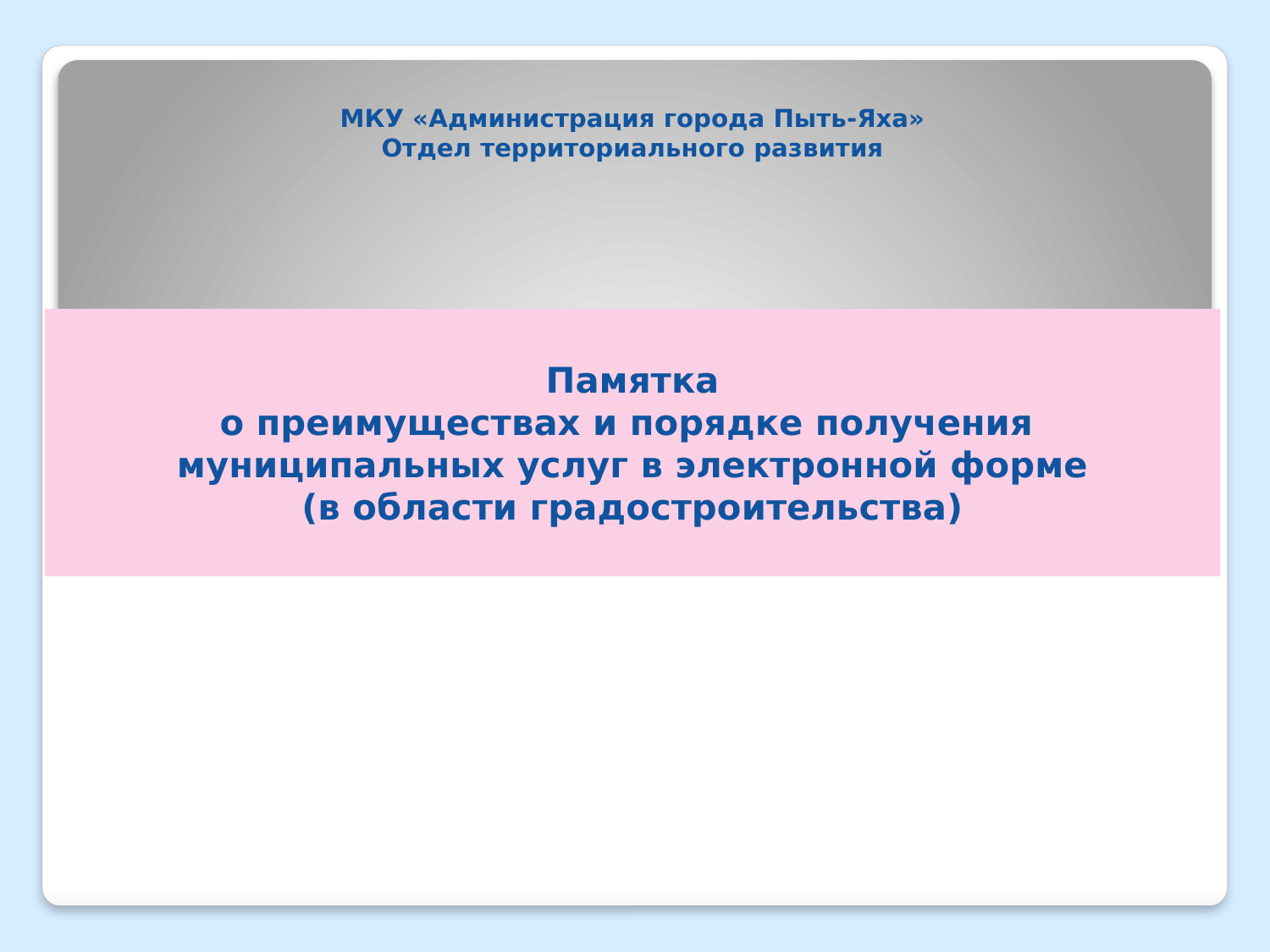

МКУ «Администрация города Пыть-Яха»
Отдел территориального развития

Памятка
о преимуществах и порядке получения  муниципальных услуг в электронной форме
(в области градостроительства)